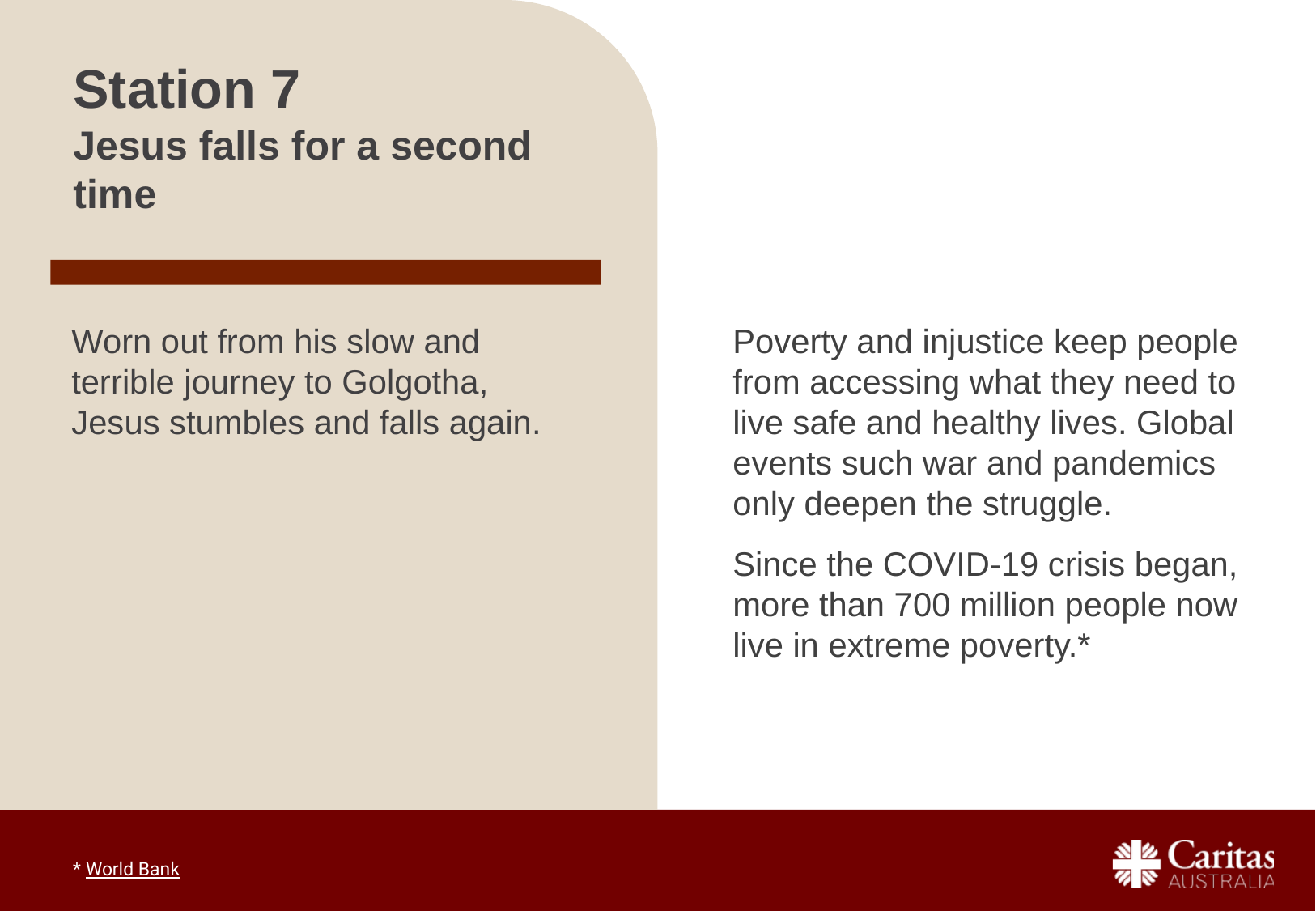

# Station 7 Jesus falls for a second time

Worn out from his slow and terrible journey to Golgotha, Jesus stumbles and falls again.
Poverty and injustice keep people from accessing what they need to live safe and healthy lives. Global events such war and pandemics only deepen the struggle.
Since the COVID-19 crisis began, more than 700 million people now live in extreme poverty.*

* World Bank